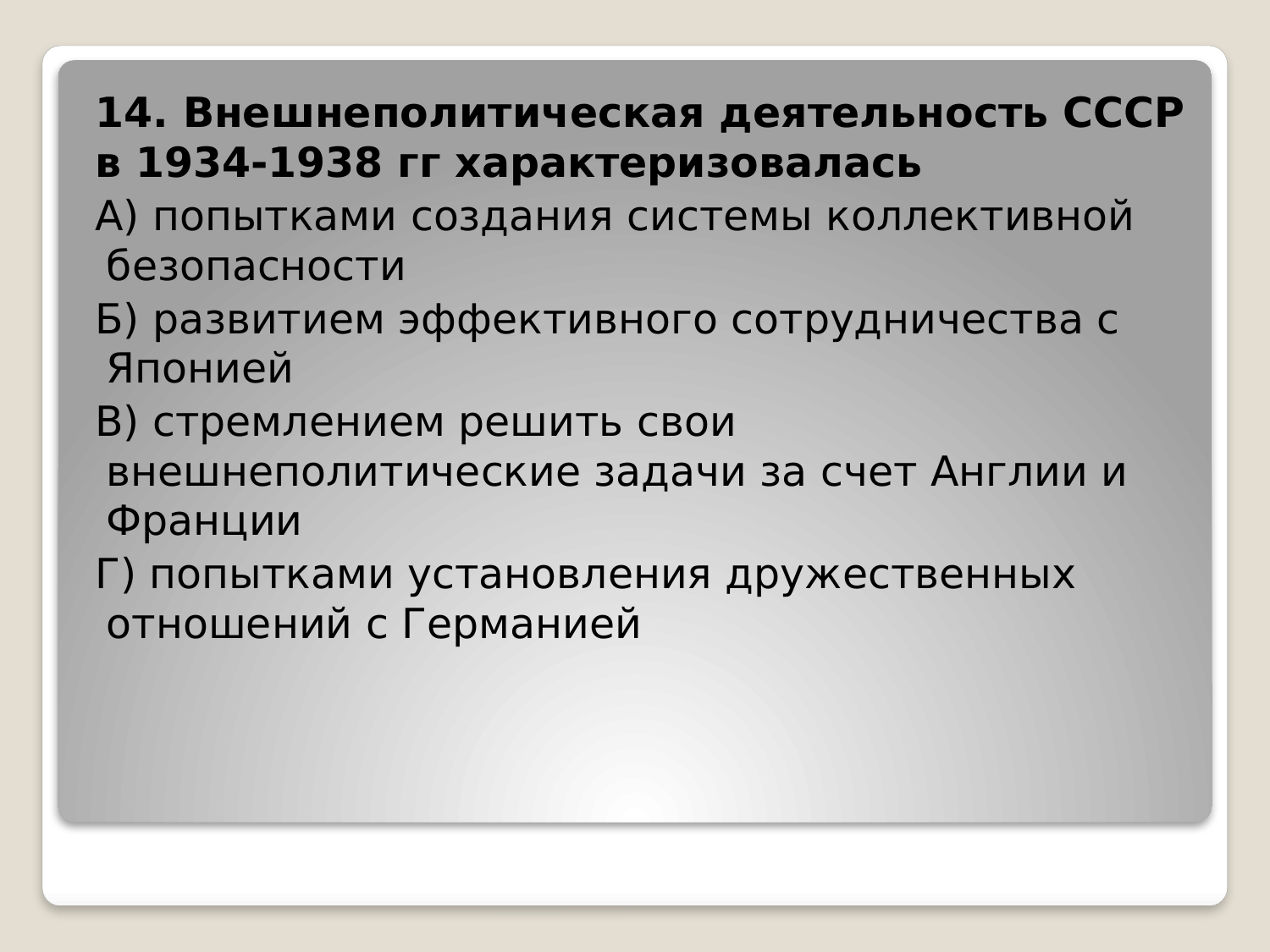

14. Внешнеполитическая деятельность СССР в 1934-1938 гг характеризовалась
А) попытками создания системы коллективной безопасности
Б) развитием эффективного сотрудничества с Японией
В) стремлением решить свои внешнеполитические задачи за счет Англии и Франции
Г) попытками установления дружественных отношений с Германией
#